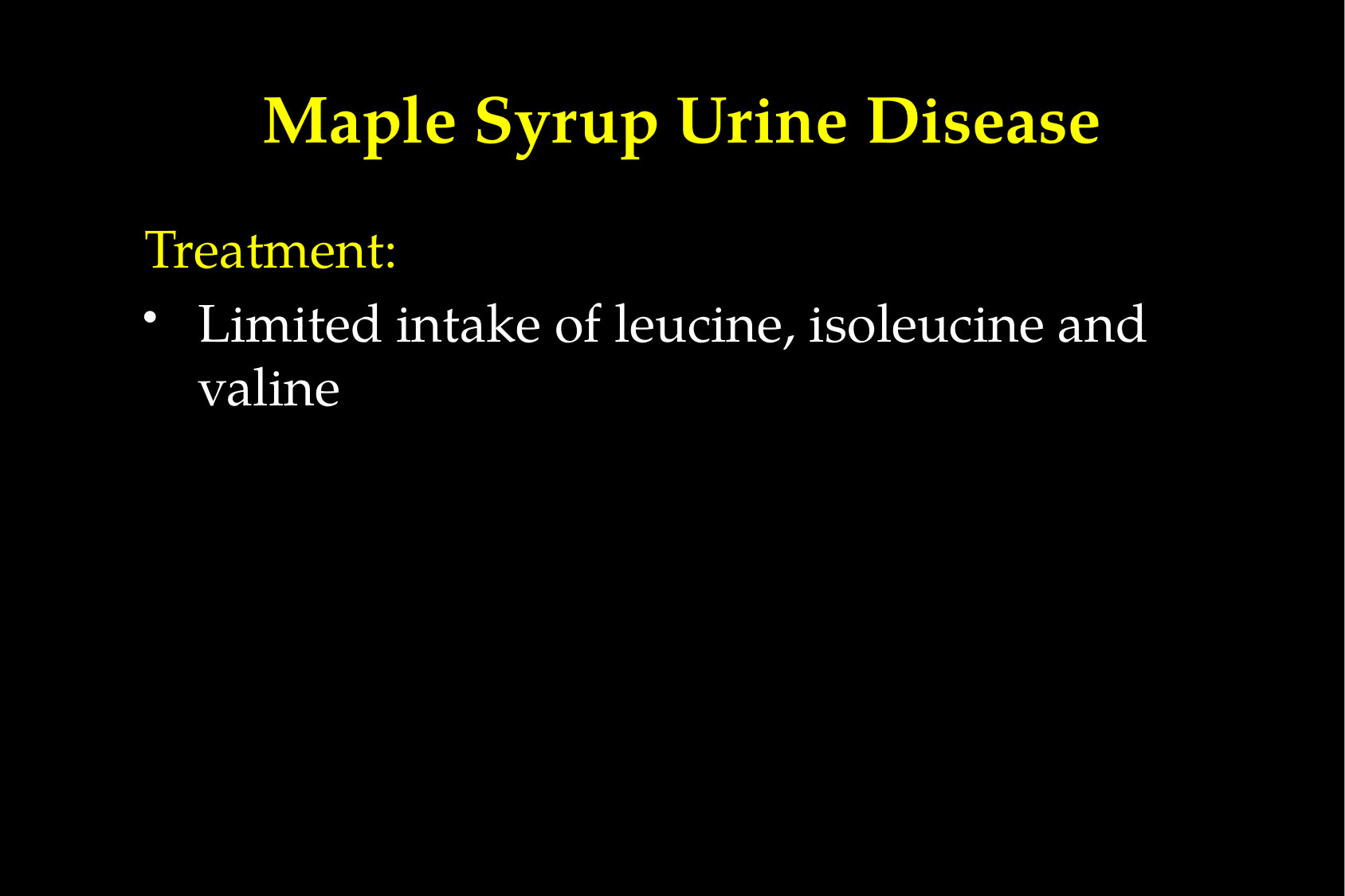

# Maple Syrup Urine Disease
Treatment:
Limited intake of leucine, isoleucine and valine